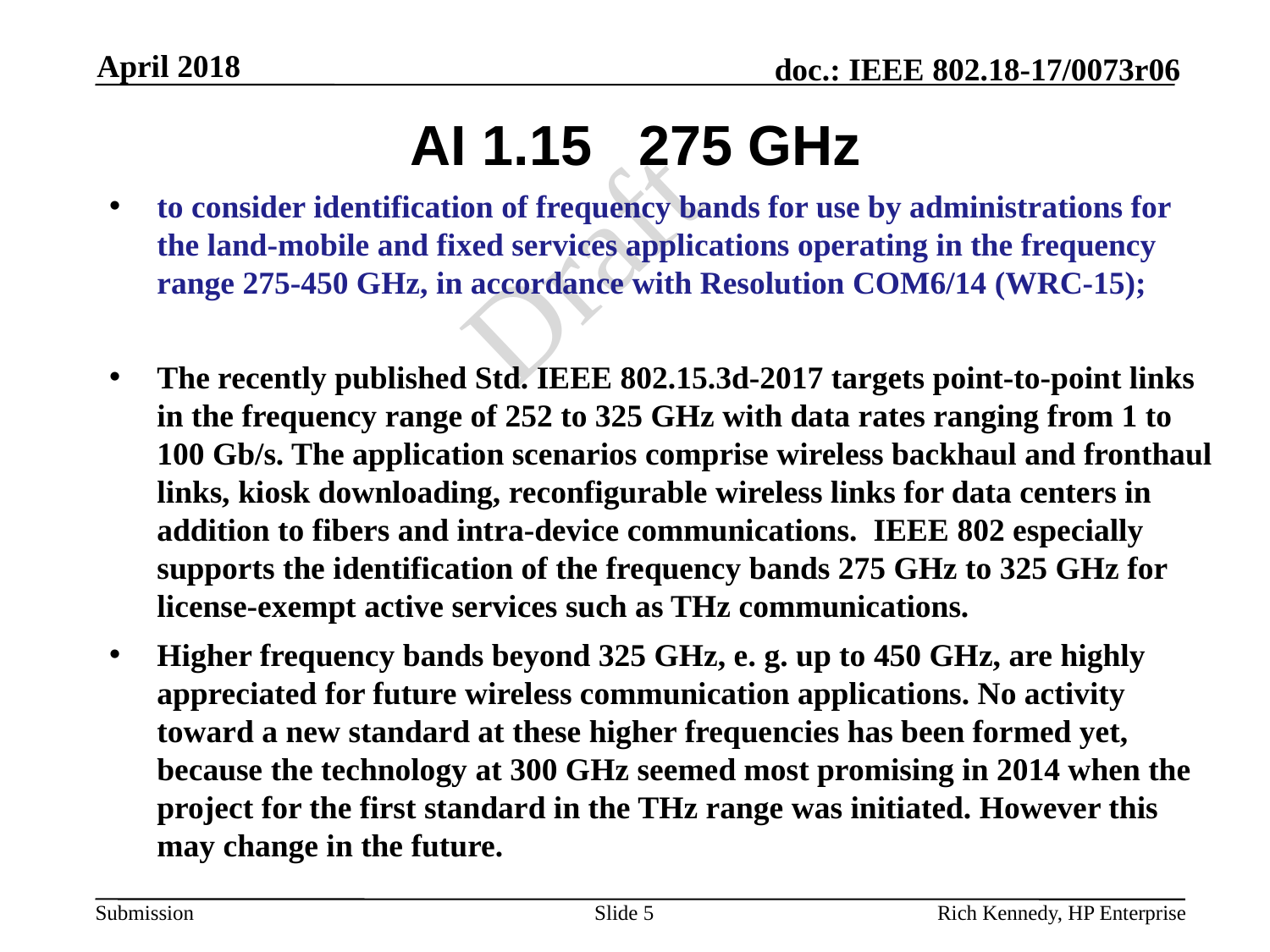

April 2018
# AI 1.15   275 GHz
to consider identification of frequency bands for use by administrations for the land-mobile and fixed services applications operating in the frequency range 275-450 GHz, in accordance with Resolution COM6/14 (WRC-15);

The recently published Std. IEEE 802.15.3d-2017 targets point-to-point links in the frequency range of 252 to 325 GHz with data rates ranging from 1 to 100 Gb/s. The application scenarios comprise wireless backhaul and fronthaul links, kiosk downloading, reconfigurable wireless links for data centers in addition to fibers and intra-device communications.  IEEE 802 especially supports the identification of the frequency bands 275 GHz to 325 GHz for license-exempt active services such as THz communications.
Higher frequency bands beyond 325 GHz, e. g. up to 450 GHz, are highly appreciated for future wireless communication applications. No activity toward a new standard at these higher frequencies has been formed yet, because the technology at 300 GHz seemed most promising in 2014 when the project for the first standard in the THz range was initiated. However this may change in the future.
Slide 5
Rich Kennedy, HP Enterprise